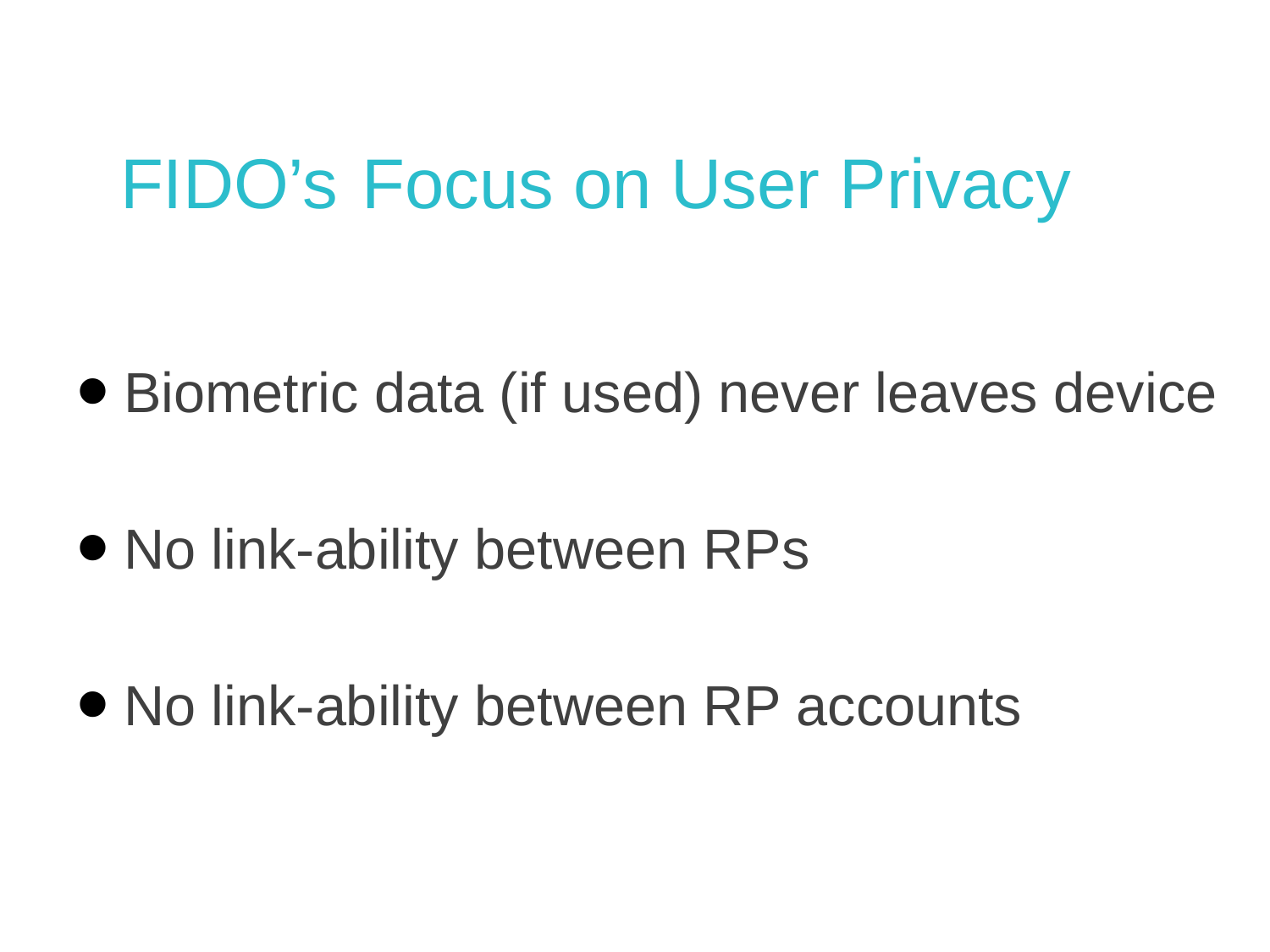

# FIDO’s Focus on User Privacy
Biometric data (if used) never leaves device

No link-ability between RPs

No link-ability between RP accounts